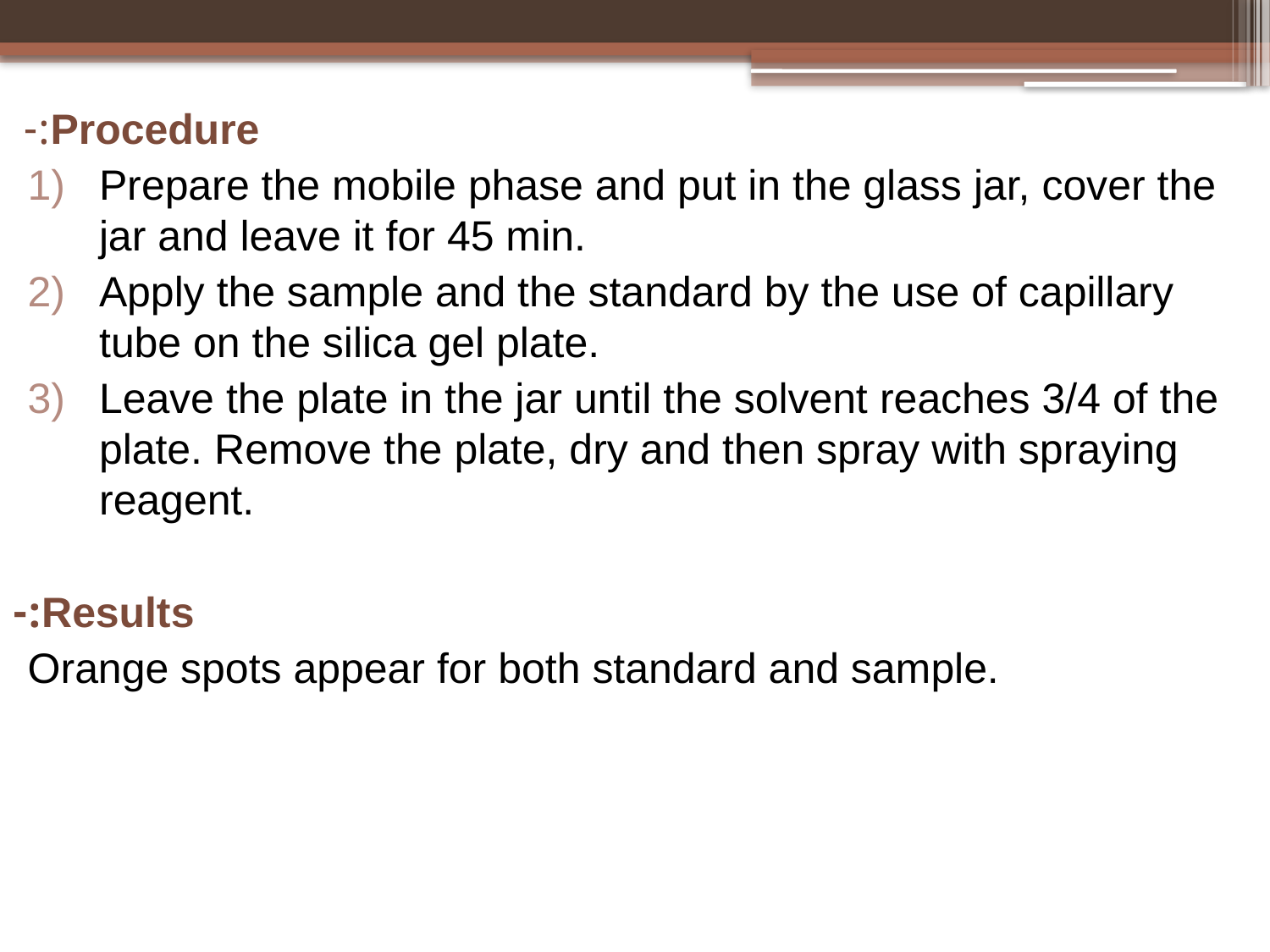

Procedure:-
Prepare the mobile phase and put in the glass jar, cover the jar and leave it for 45 min.
Apply the sample and the standard by the use of capillary tube on the silica gel plate.
Leave the plate in the jar until the solvent reaches 3/4 of the plate. Remove the plate, dry and then spray with spraying reagent.

Results:-
Orange spots appear for both standard and sample.